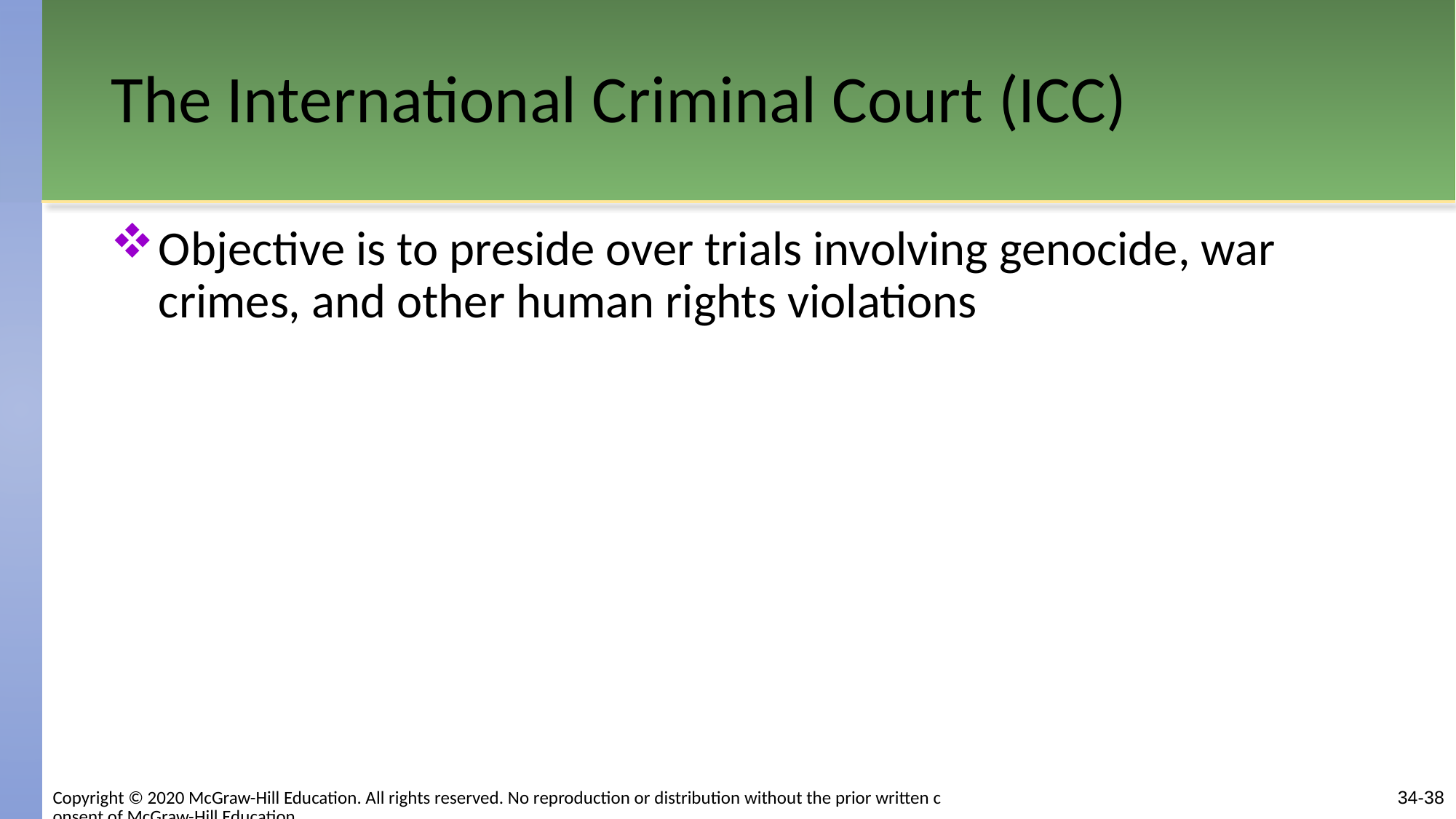

# The International Criminal Court (ICC)
Objective is to preside over trials involving genocide, war crimes, and other human rights violations

Copyright © 2020 McGraw-Hill Education. All rights reserved. No reproduction or distribution without the prior written consent of McGraw-Hill Education.
34-38